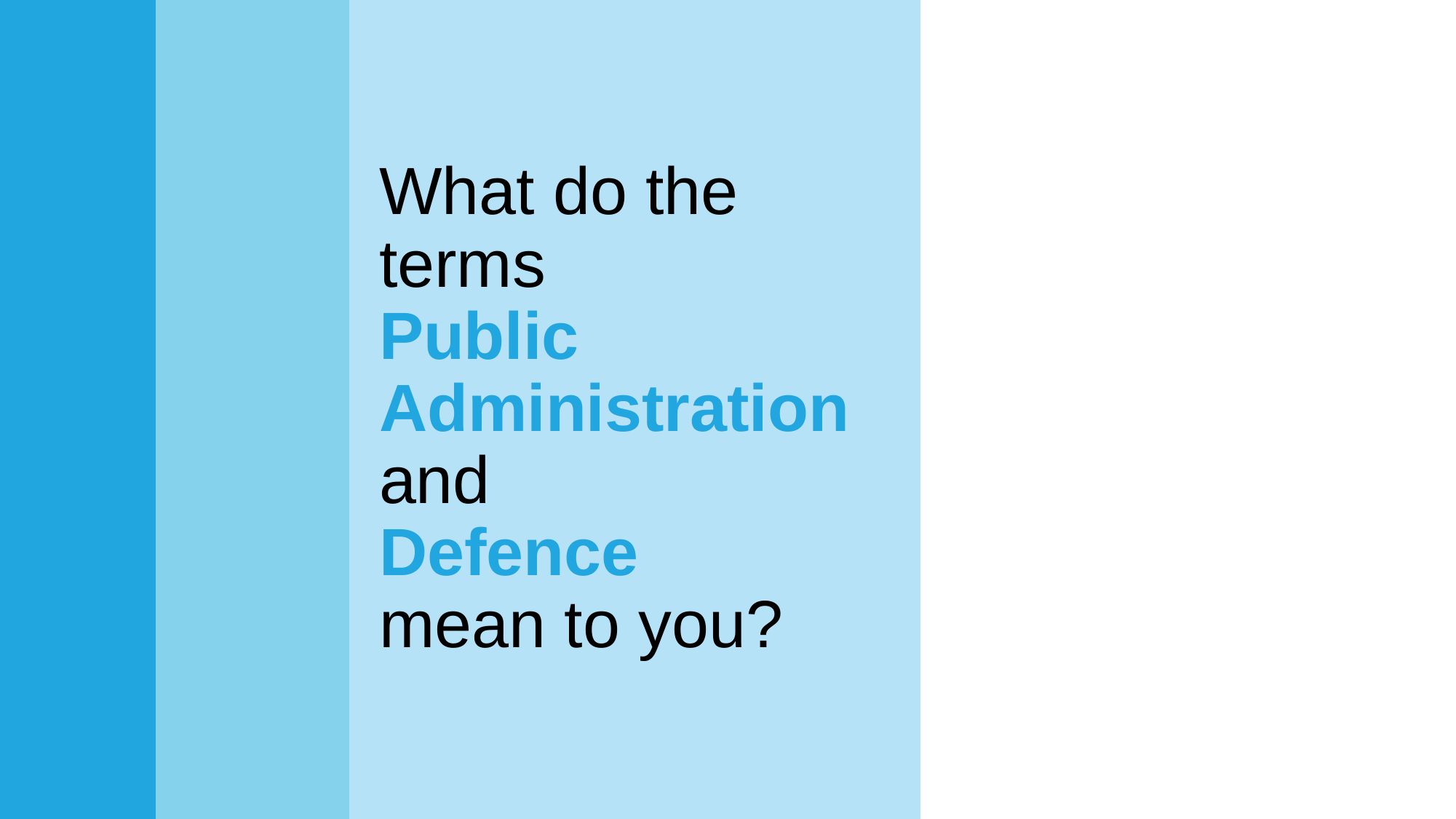

# What do the terms Health and Social Care mean to you?
What do the terms
Public Administration
and
Defence
mean to you?